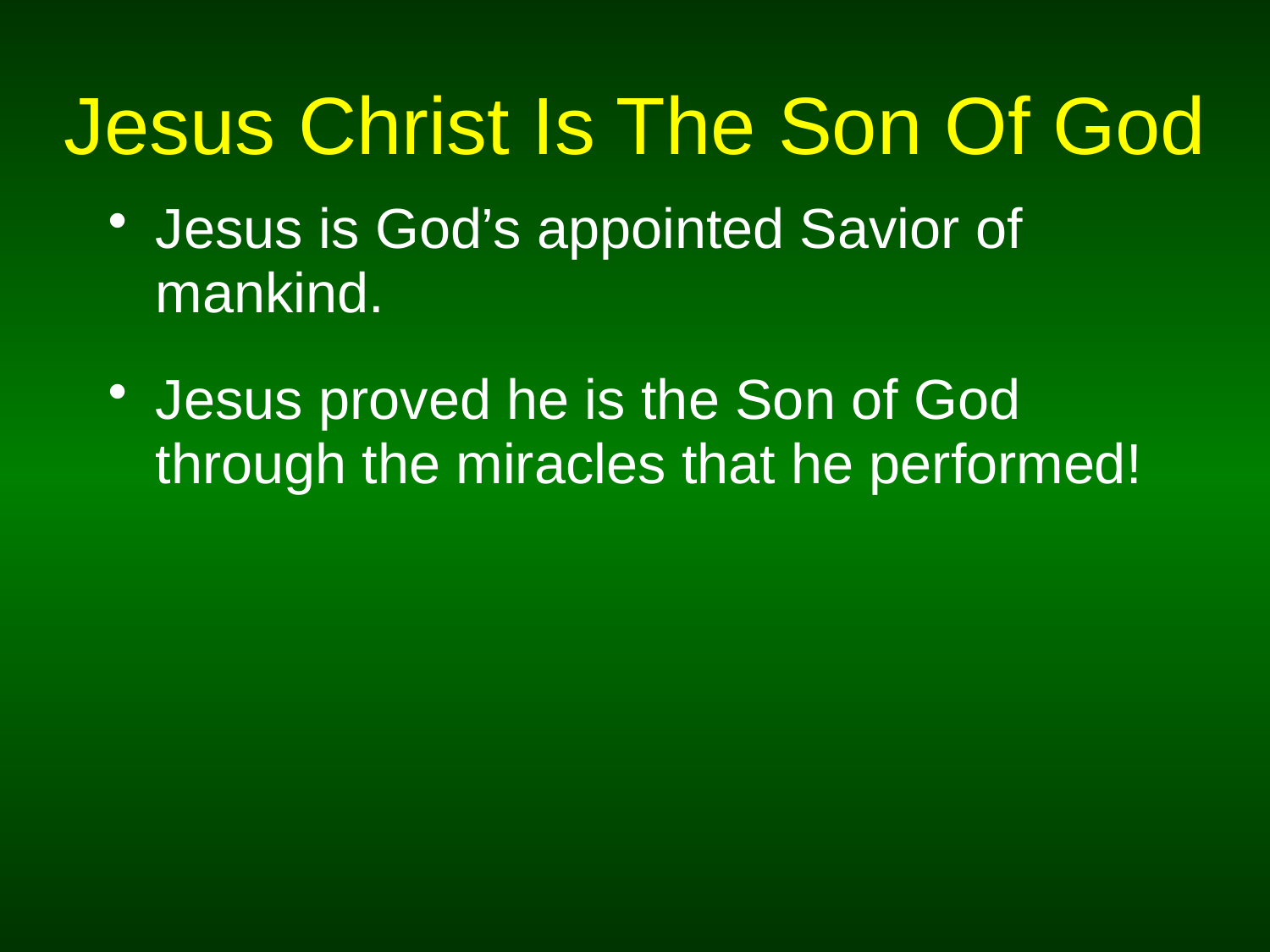

# Jesus Christ Is The Son Of God
Jesus is God’s appointed Savior of mankind.
Jesus proved he is the Son of God through the miracles that he performed!